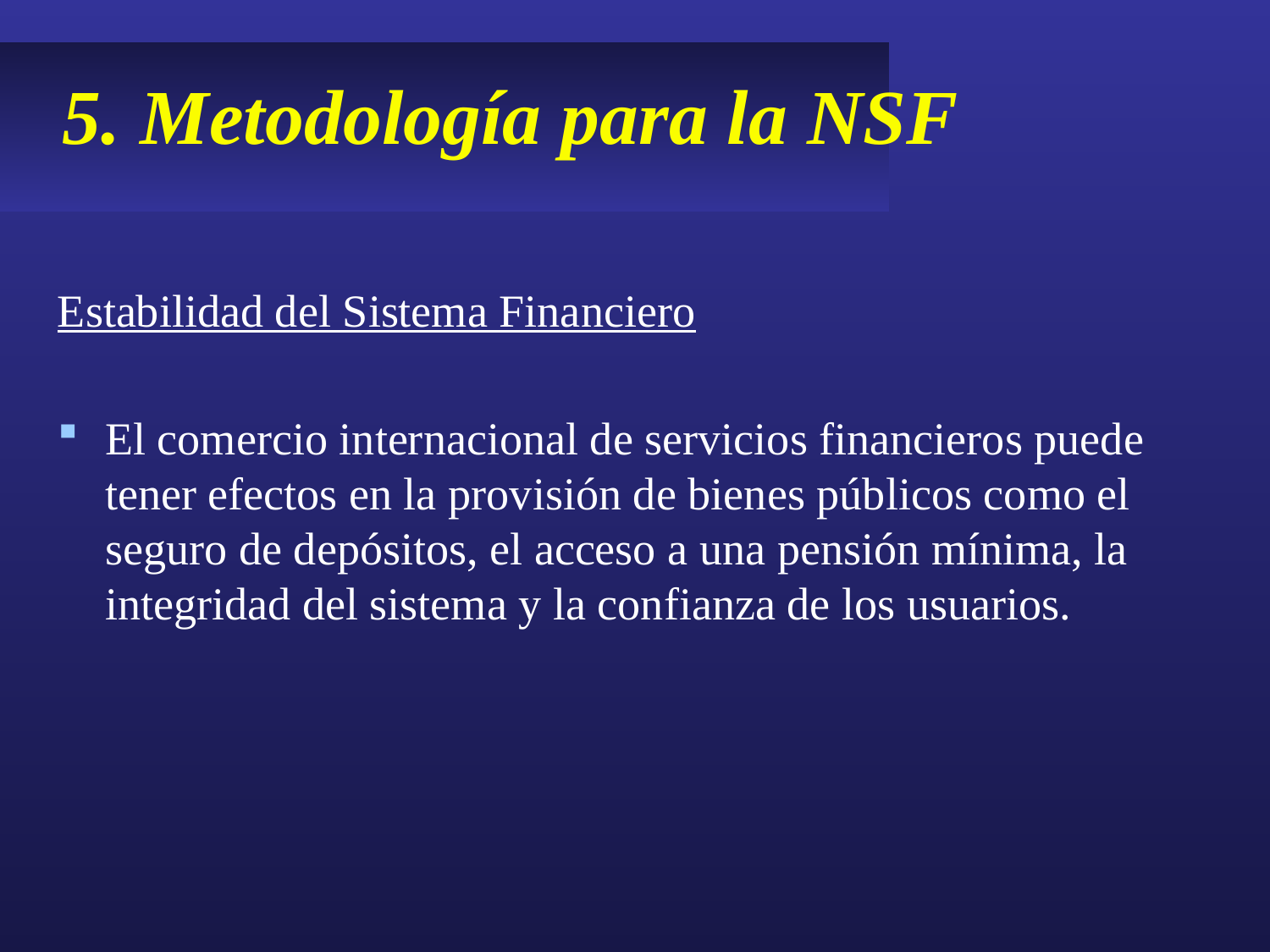

# 5. Metodología para la NSF

Estabilidad del Sistema Financiero

El comercio internacional de servicios financieros puede tener efectos en la provisión de bienes públicos como el seguro de depósitos, el acceso a una pensión mínima, la integridad del sistema y la confianza de los usuarios.